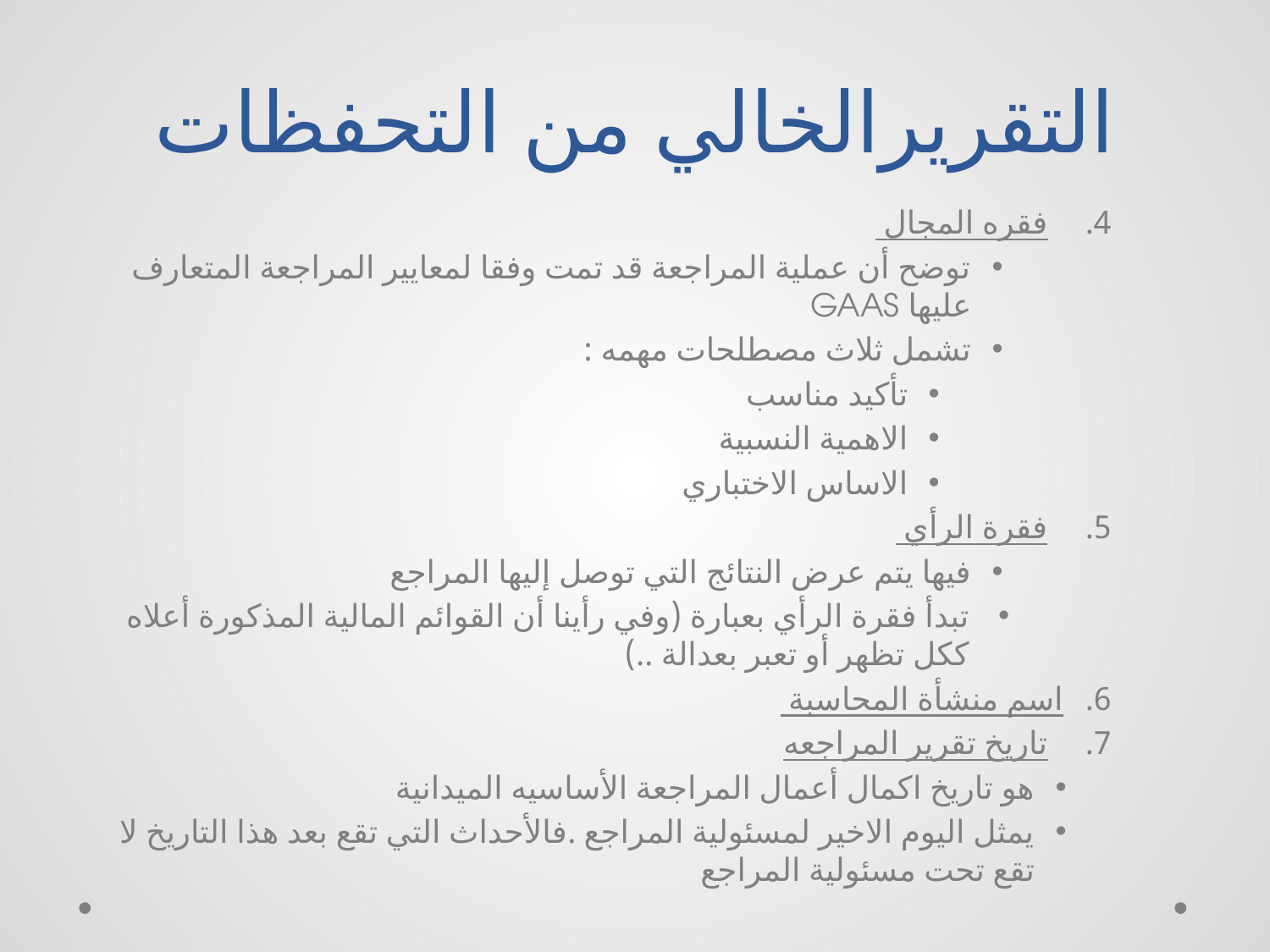

# التقريرالخالي من التحفظات
فقره المجال
توضح أن عملية المراجعة قد تمت وفقا لمعايير المراجعة المتعارف عليها GAAS
تشمل ثلاث مصطلحات مهمه :
تأكيد مناسب
الاهمية النسبية
الاساس الاختباري
فقرة الرأي
فيها يتم عرض النتائج التي توصل إليها المراجع
تبدأ فقرة الرأي بعبارة (وفي رأينا أن القوائم المالية المذكورة أعلاه ككل تظهر أو تعبر بعدالة ..)
اسم منشأة المحاسبة
تاريخ تقرير المراجعه
هو تاريخ اكمال أعمال المراجعة الأساسيه الميدانية
يمثل اليوم الاخير لمسئولية المراجع .فالأحداث التي تقع بعد هذا التاريخ لا تقع تحت مسئولية المراجع